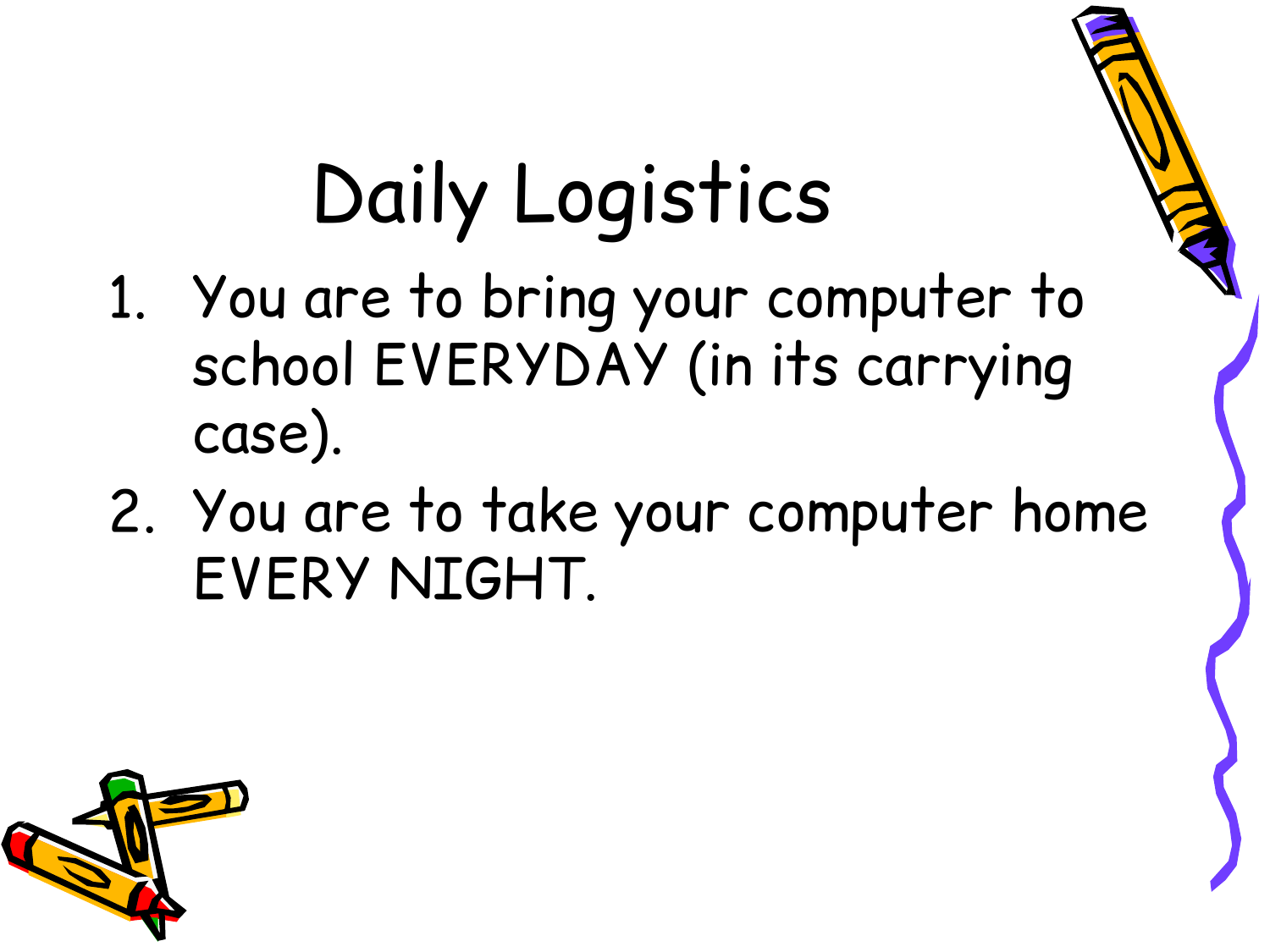

# Daily Logistics
You are to bring your computer to school EVERYDAY (in its carrying case).
You are to take your computer home EVERY NIGHT.